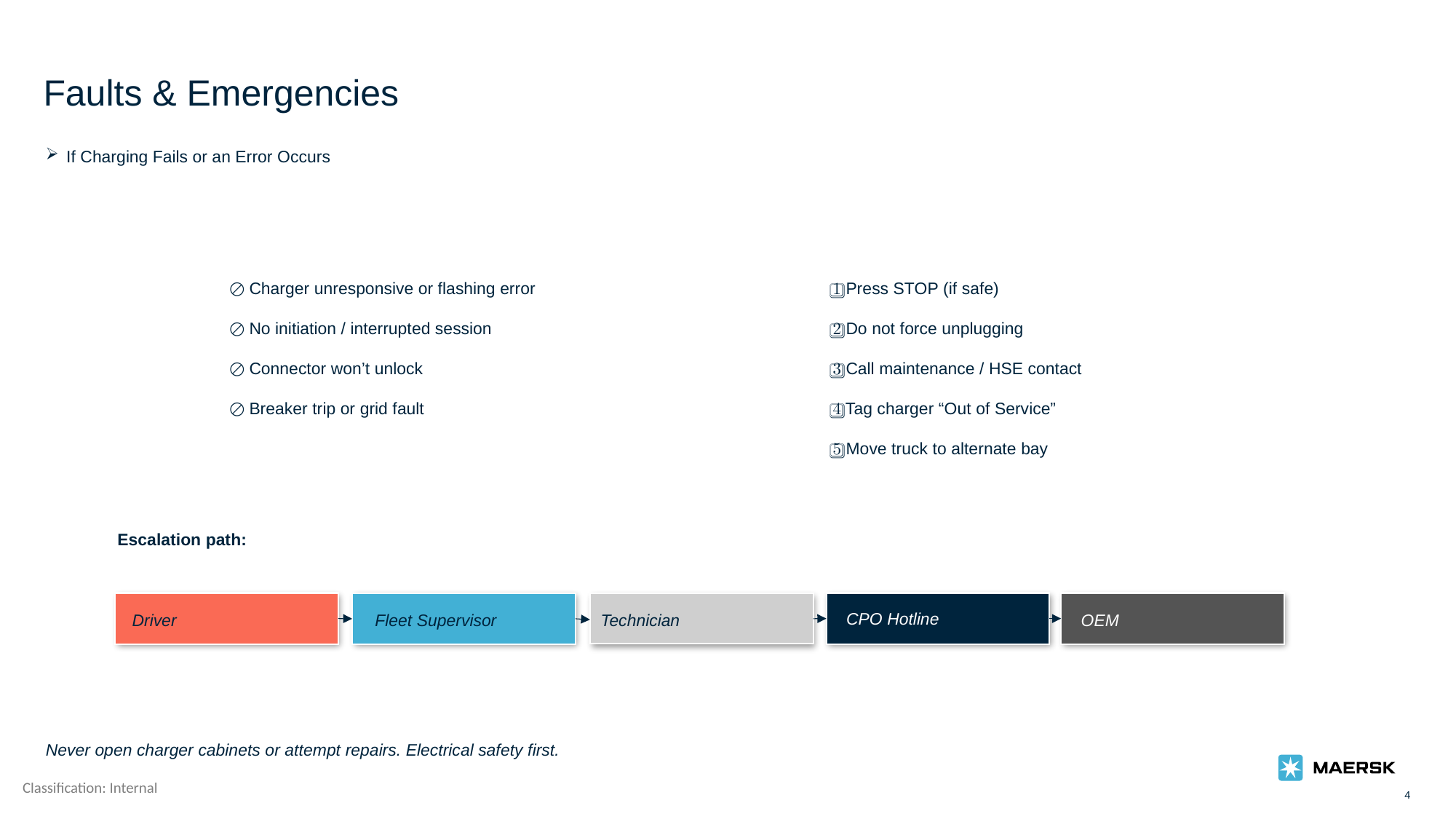

# Faults & Emergencies
If Charging Fails or an Error Occurs
🚫 Charger unresponsive or flashing error

🚫 No initiation / interrupted session

🚫 Connector won’t unlock

🚫 Breaker trip or grid fault
1️⃣ Press STOP (if safe)

2️⃣ Do not force unplugging

3️⃣ Call maintenance / HSE contact

4️⃣ Tag charger “Out of Service”

5️⃣ Move truck to alternate bay

Escalation path:

CPO Hotline
Driver
Fleet Supervisor
Technician
OEM
Never open charger cabinets or attempt repairs. Electrical safety first.
4